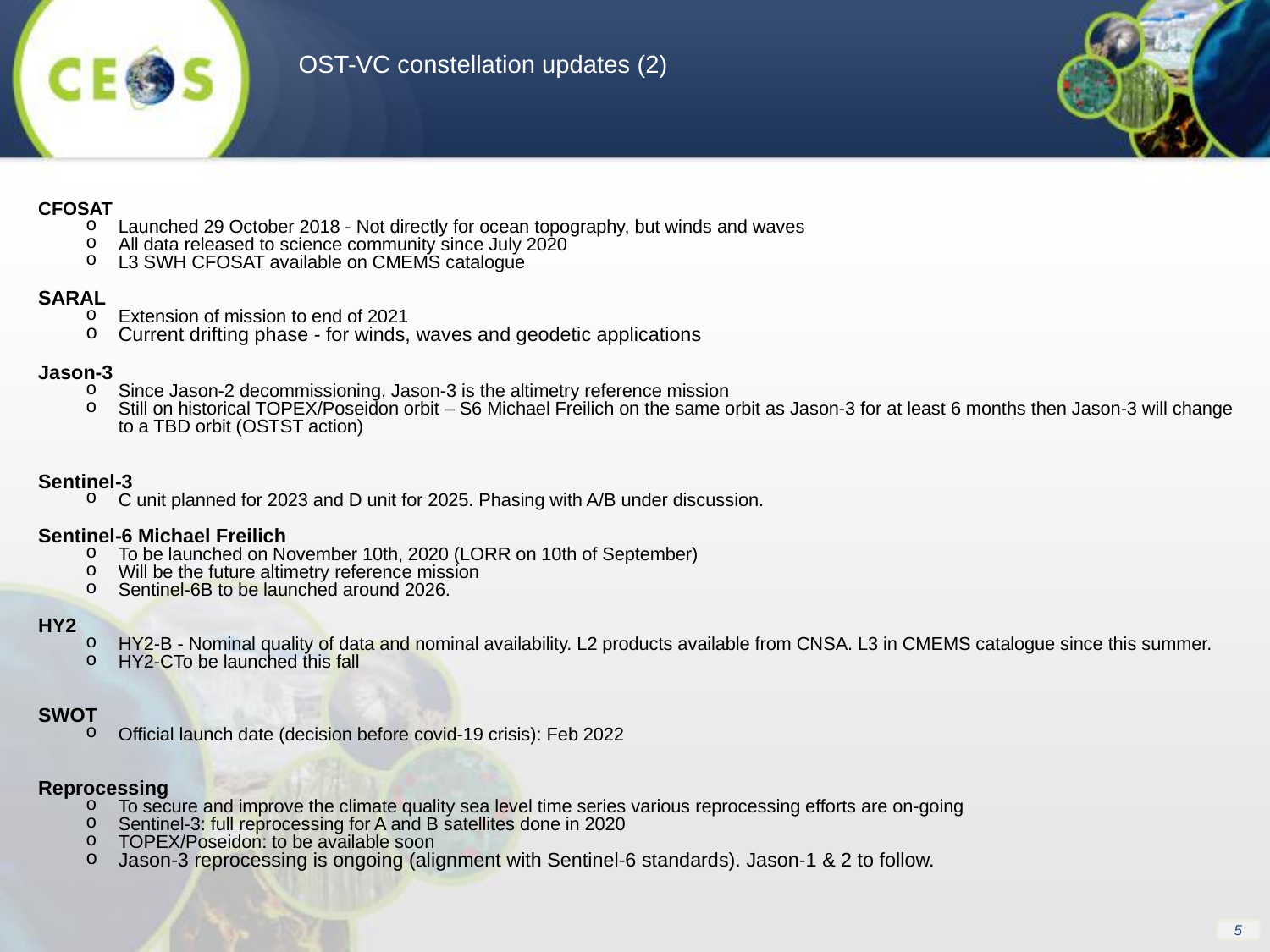

OST-VC constellation updates (2)
CFOSAT
Launched 29 October 2018 - Not directly for ocean topography, but winds and waves
All data released to science community since July 2020
L3 SWH CFOSAT available on CMEMS catalogue

SARAL
Extension of mission to end of 2021
Current drifting phase - for winds, waves and geodetic applications

Jason-3
Since Jason-2 decommissioning, Jason-3 is the altimetry reference mission
Still on historical TOPEX/Poseidon orbit – S6 Michael Freilich on the same orbit as Jason-3 for at least 6 months then Jason-3 will change to a TBD orbit (OSTST action)

Sentinel-3
C unit planned for 2023 and D unit for 2025. Phasing with A/B under discussion.

Sentinel-6 Michael Freilich
To be launched on November 10th, 2020 (LORR on 10th of September)
Will be the future altimetry reference mission
Sentinel-6B to be launched around 2026.

HY2
HY2-B - Nominal quality of data and nominal availability. L2 products available from CNSA. L3 in CMEMS catalogue since this summer.
HY2-CTo be launched this fall

SWOT
Official launch date (decision before covid-19 crisis): Feb 2022

Reprocessing
To secure and improve the climate quality sea level time series various reprocessing efforts are on-going
Sentinel-3: full reprocessing for A and B satellites done in 2020
TOPEX/Poseidon: to be available soon
Jason-3 reprocessing is ongoing (alignment with Sentinel-6 standards). Jason-1 & 2 to follow.

5